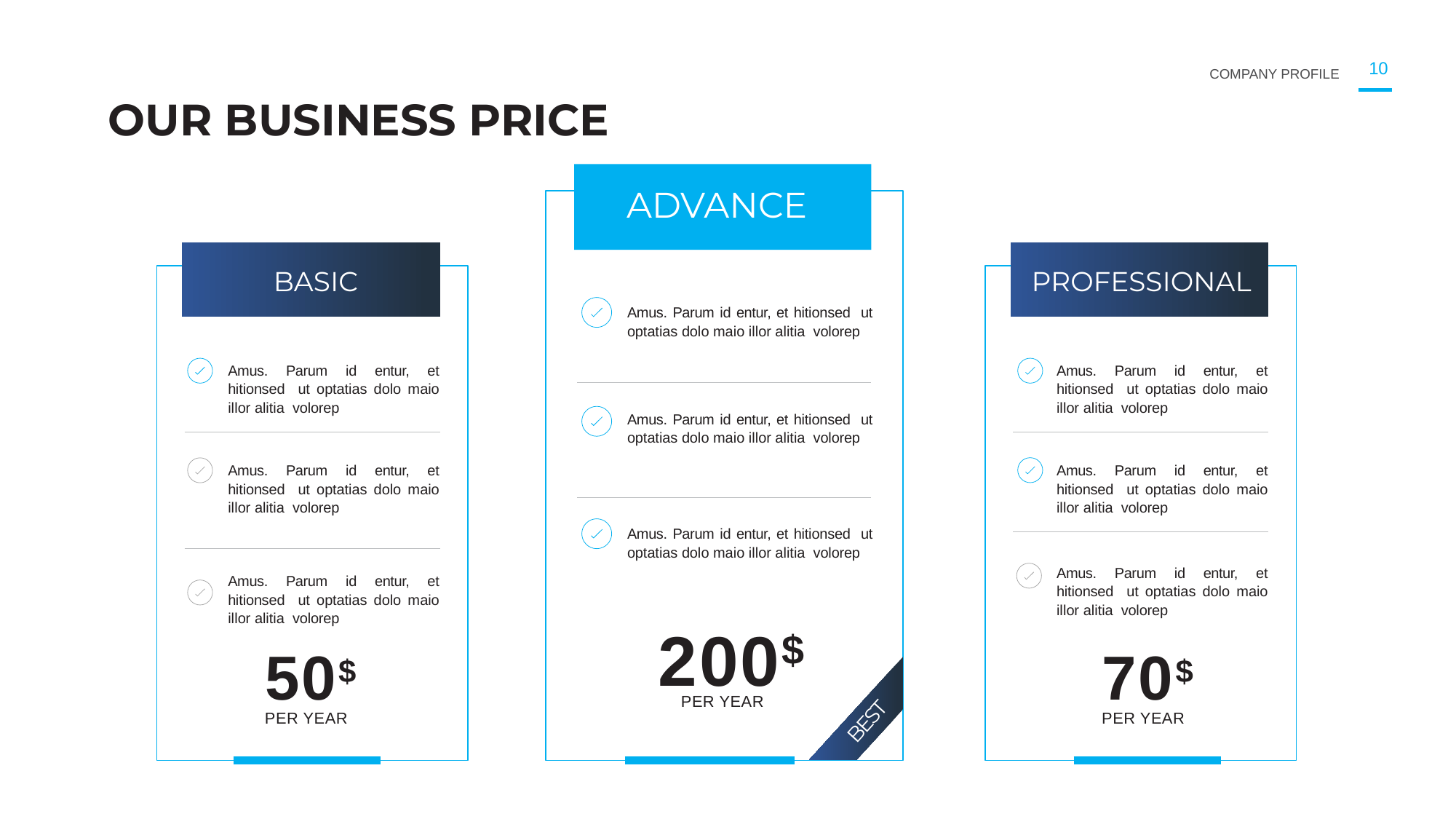

OUR BUSINESS PRICE

ADVANCE

BASIC
PROFESSIONAL

Amus. Parum id entur, et hitionsed  ut optatias dolo maio illor alitia  volorep
Amus. Parum id entur, et hitionsed  ut optatias dolo maio illor alitia  volorep
Amus. Parum id entur, et hitionsed  ut optatias dolo maio illor alitia  volorep

Amus. Parum id entur, et hitionsed  ut optatias dolo maio illor alitia  volorep

Amus. Parum id entur, et hitionsed  ut optatias dolo maio illor alitia  volorep
Amus. Parum id entur, et hitionsed  ut optatias dolo maio illor alitia  volorep

Amus. Parum id entur, et hitionsed  ut optatias dolo maio illor alitia  volorep

Amus. Parum id entur, et hitionsed  ut optatias dolo maio illor alitia  volorep

Amus. Parum id entur, et hitionsed  ut optatias dolo maio illor alitia  volorep

200$
50$
70$

PER YEAR
PER YEAR
PER YEAR
BEST